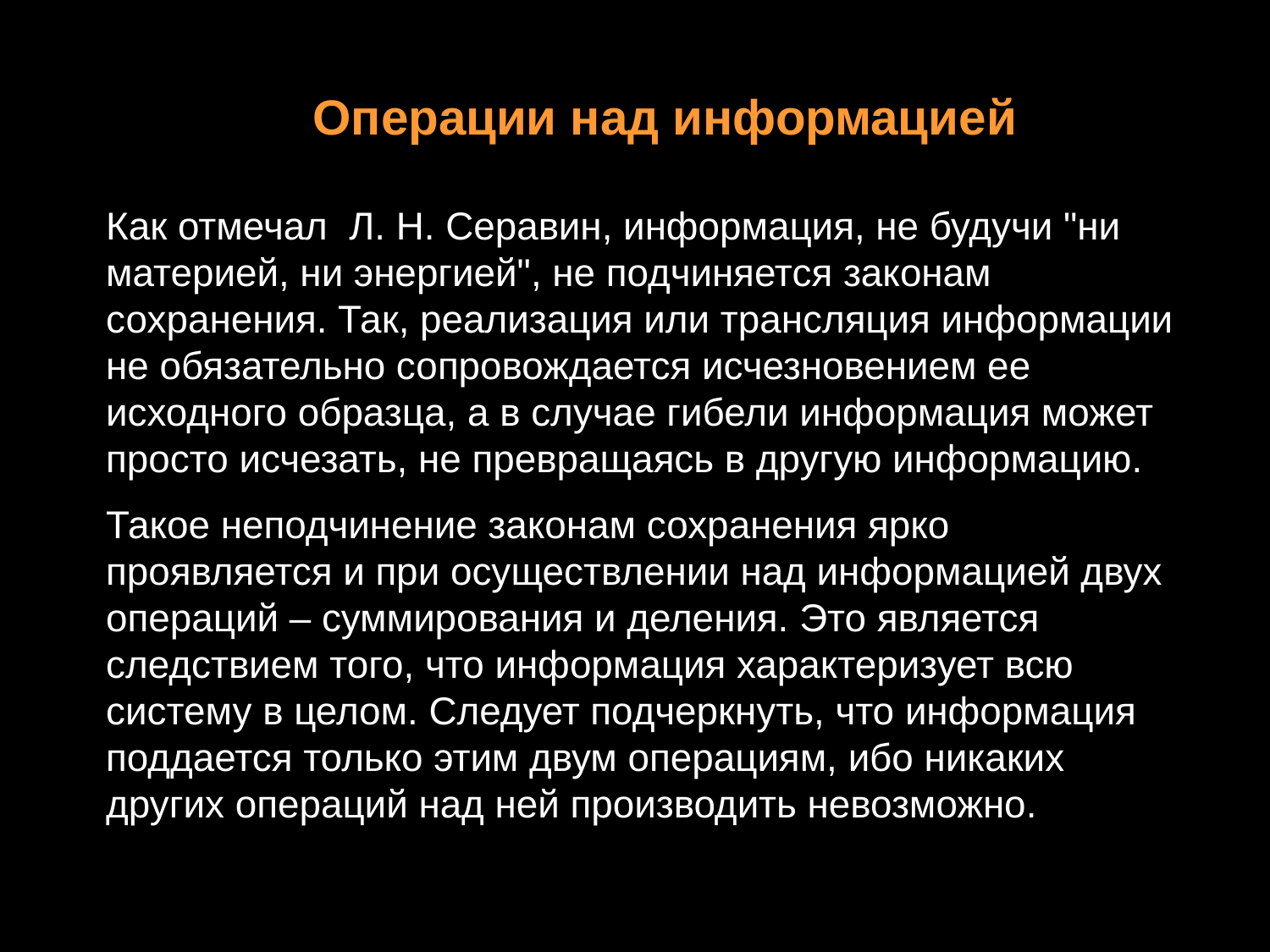

Операции над информацией
Как отмечал  Л. Н. Серавин, информация, не будучи "ни материей, ни энергией", не подчиняется законам сохранения. Так, реализация или трансляция информации не обязательно сопровождается исчезновением ее исходного образца, а в случае гибели информация может просто исчезать, не превращаясь в другую информацию.
Такое неподчинение законам сохранения ярко проявляется и при осуществлении над информацией двух операций – суммирования и деления. Это является следствием того, что информация характеризует всю систему в целом. Следует подчеркнуть, что информация поддается только этим двум операциям, ибо никаких других операций над ней производить невозможно.